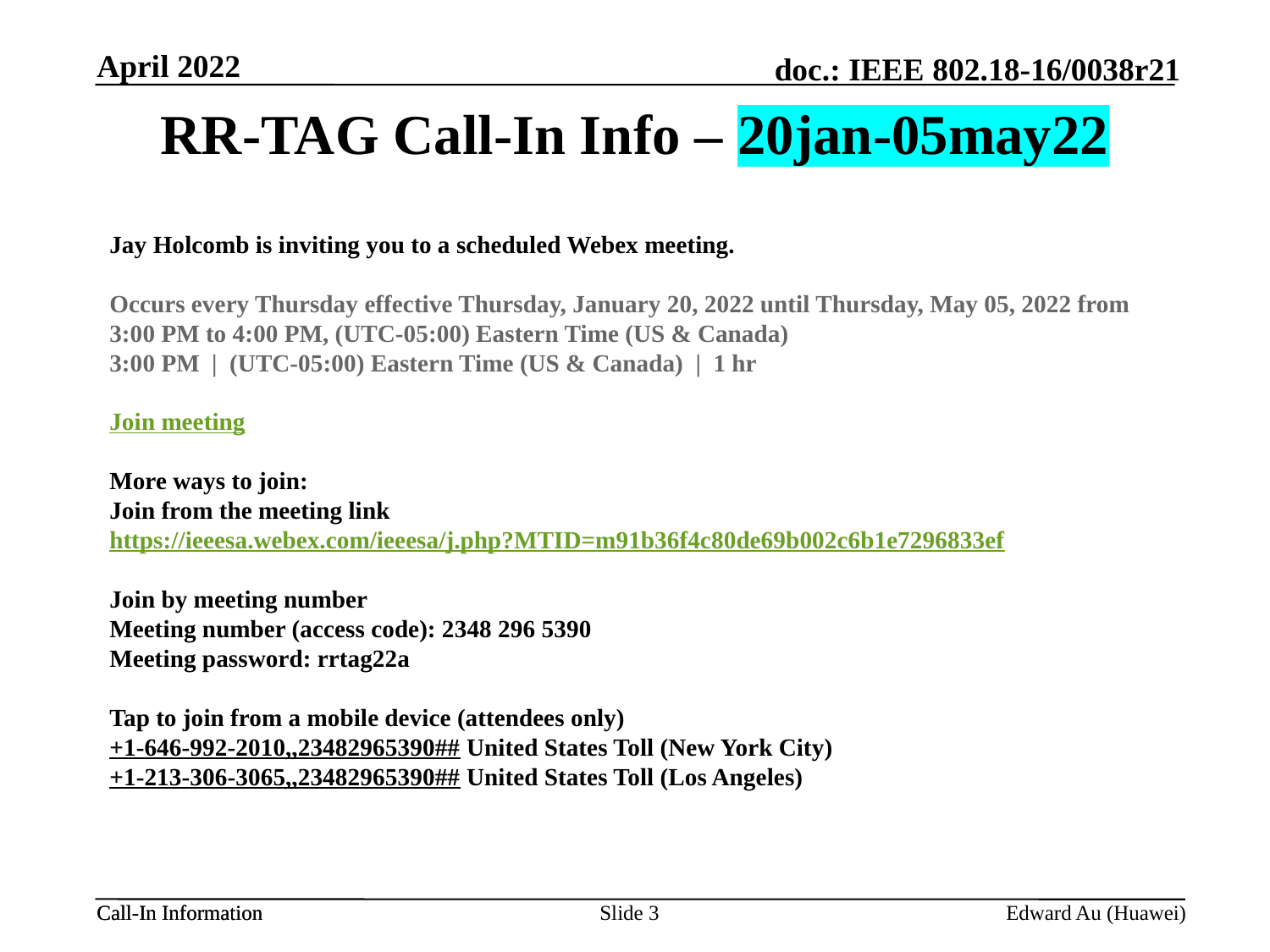

April 2022
# RR-TAG Call-In Info – 20jan-05may22
Jay Holcomb is inviting you to a scheduled Webex meeting.

Occurs every Thursday effective Thursday, January 20, 2022 until Thursday, May 05, 2022 from 3:00 PM to 4:00 PM, (UTC-05:00) Eastern Time (US & Canada)
3:00 PM  |  (UTC-05:00) Eastern Time (US & Canada)  |  1 hr

Join meeting

More ways to join:
Join from the meeting link
https://ieeesa.webex.com/ieeesa/j.php?MTID=m91b36f4c80de69b002c6b1e7296833ef

Join by meeting number
Meeting number (access code): 2348 296 5390
Meeting password: rrtag22a

Tap to join from a mobile device (attendees only)
+1-646-992-2010,,23482965390## United States Toll (New York City)
+1-213-306-3065,,23482965390## United States Toll (Los Angeles)
Slide 3
Edward Au (Huawei)